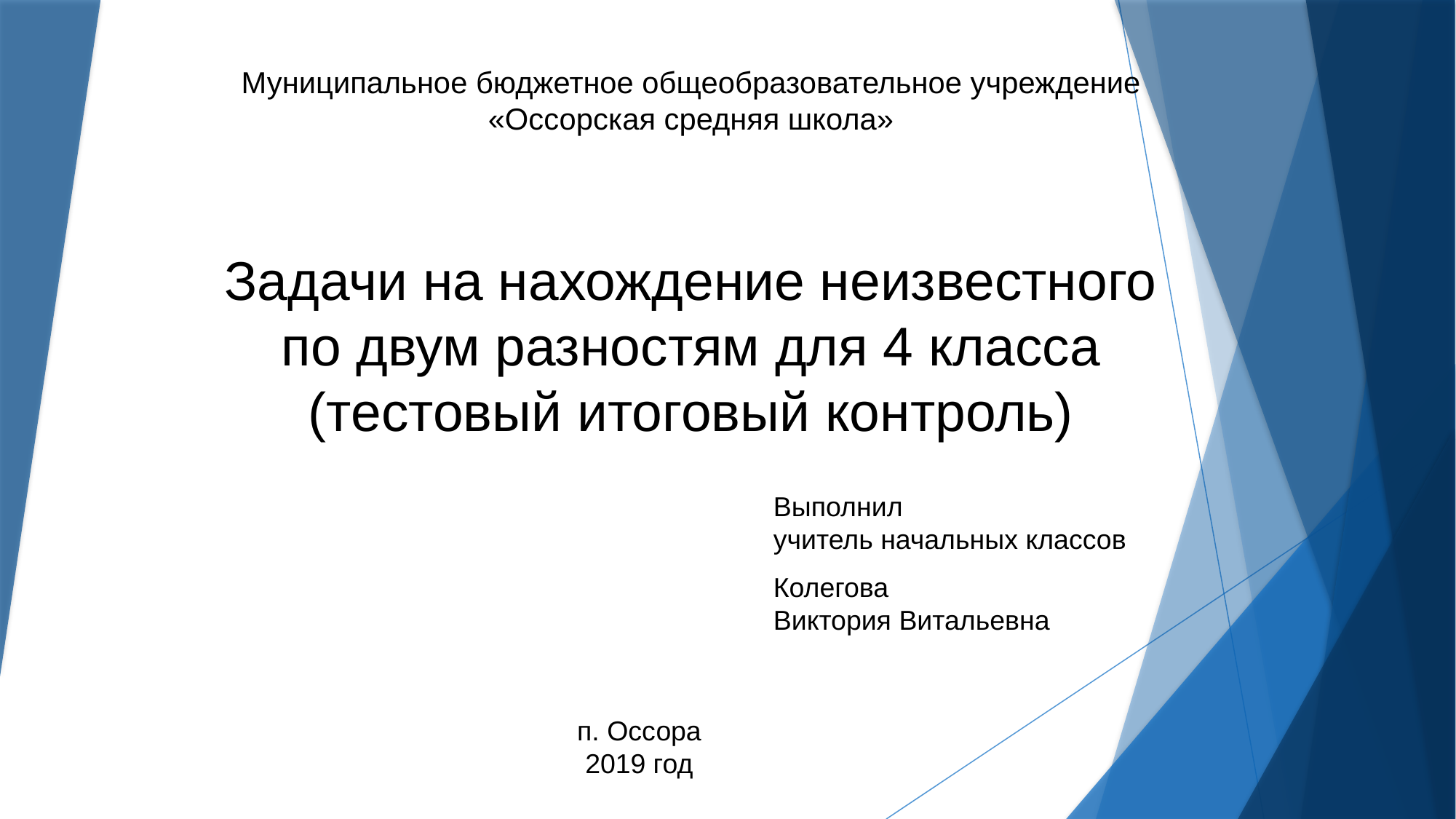

# Муниципальное бюджетное общеобразовательное учреждение «Оссорская средняя школа» Задачи на нахождение неизвестного по двум разностям для 4 класса (тестовый итоговый контроль)
Выполнил
учитель начальных классов
Колегова
Виктория Витальевна
п. Оссора
2019 год